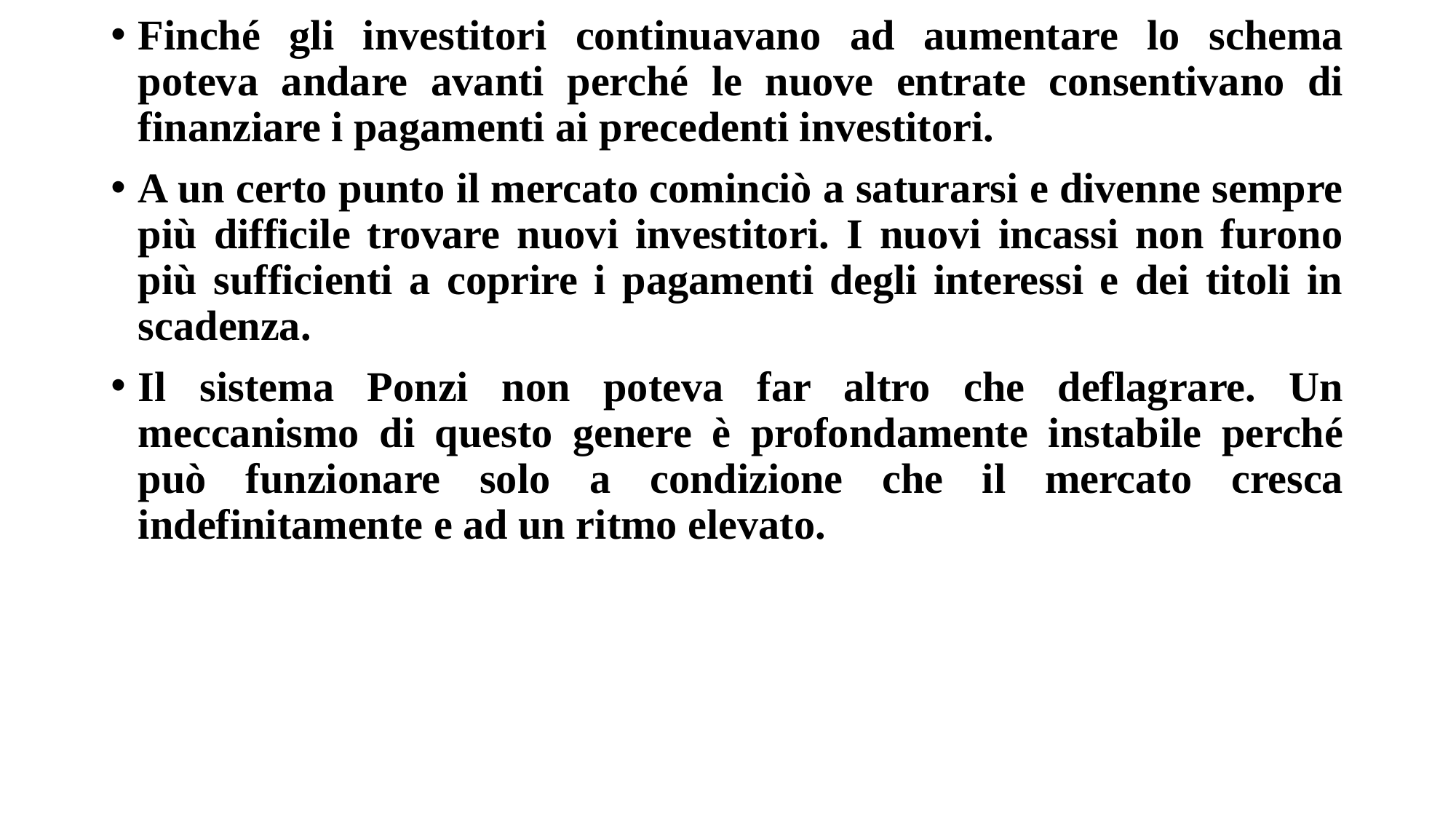

Finché gli investitori continuavano ad aumentare lo schema poteva andare avanti perché le nuove entrate consentivano di finanziare i pagamenti ai precedenti investitori.
A un certo punto il mercato cominciò a saturarsi e divenne sempre più difficile trovare nuovi investitori. I nuovi incassi non furono più sufficienti a coprire i pagamenti degli interessi e dei titoli in scadenza.
Il sistema Ponzi non poteva far altro che deflagrare. Un meccanismo di questo genere è profondamente instabile perché può funzionare solo a condizione che il mercato cresca indefinitamente e ad un ritmo elevato.